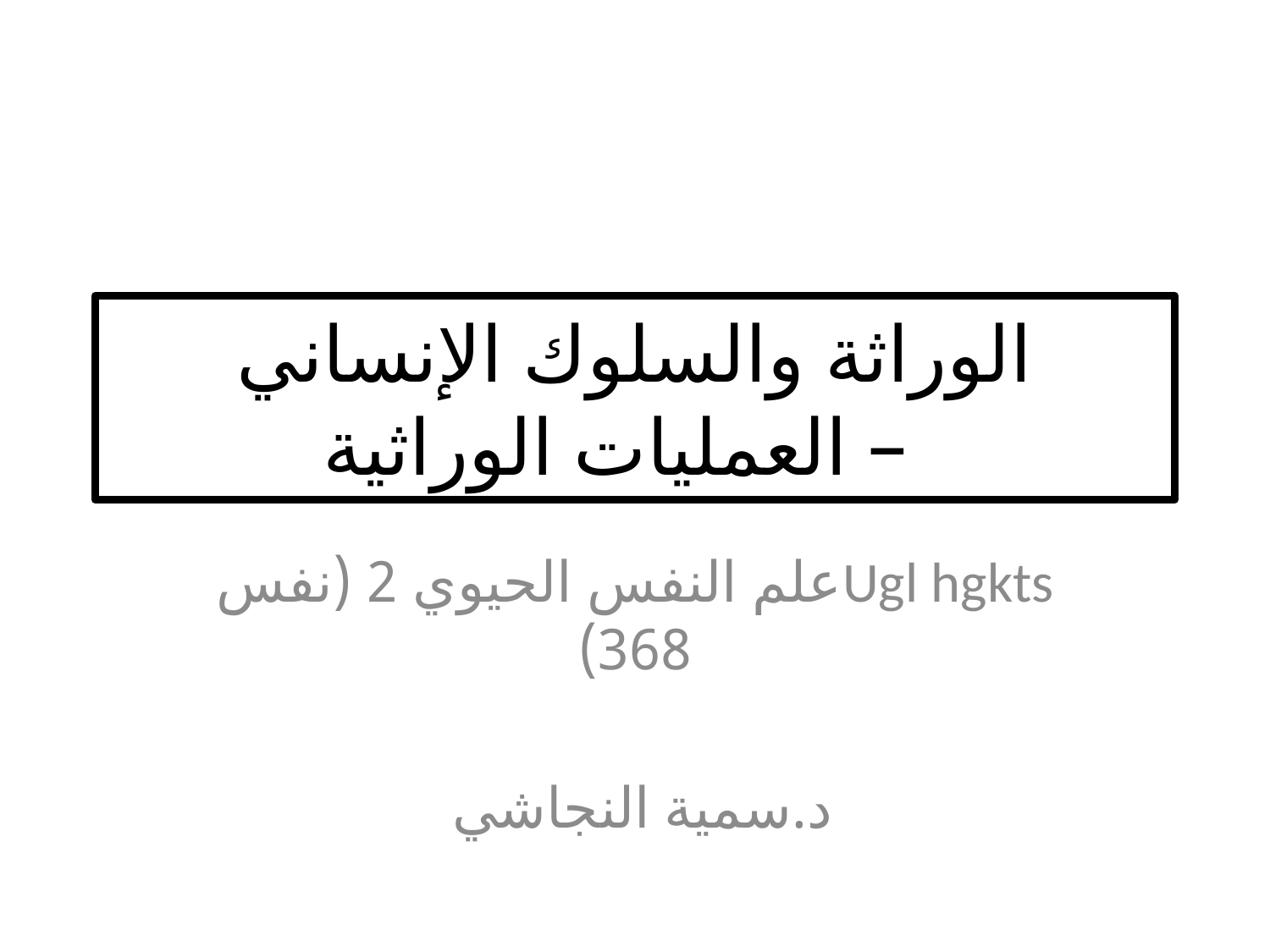

# الوراثة والسلوك الإنساني – العمليات الوراثية
Ugl hgktsعلم النفس الحيوي 2 (نفس 368)

د.سمية النجاشي